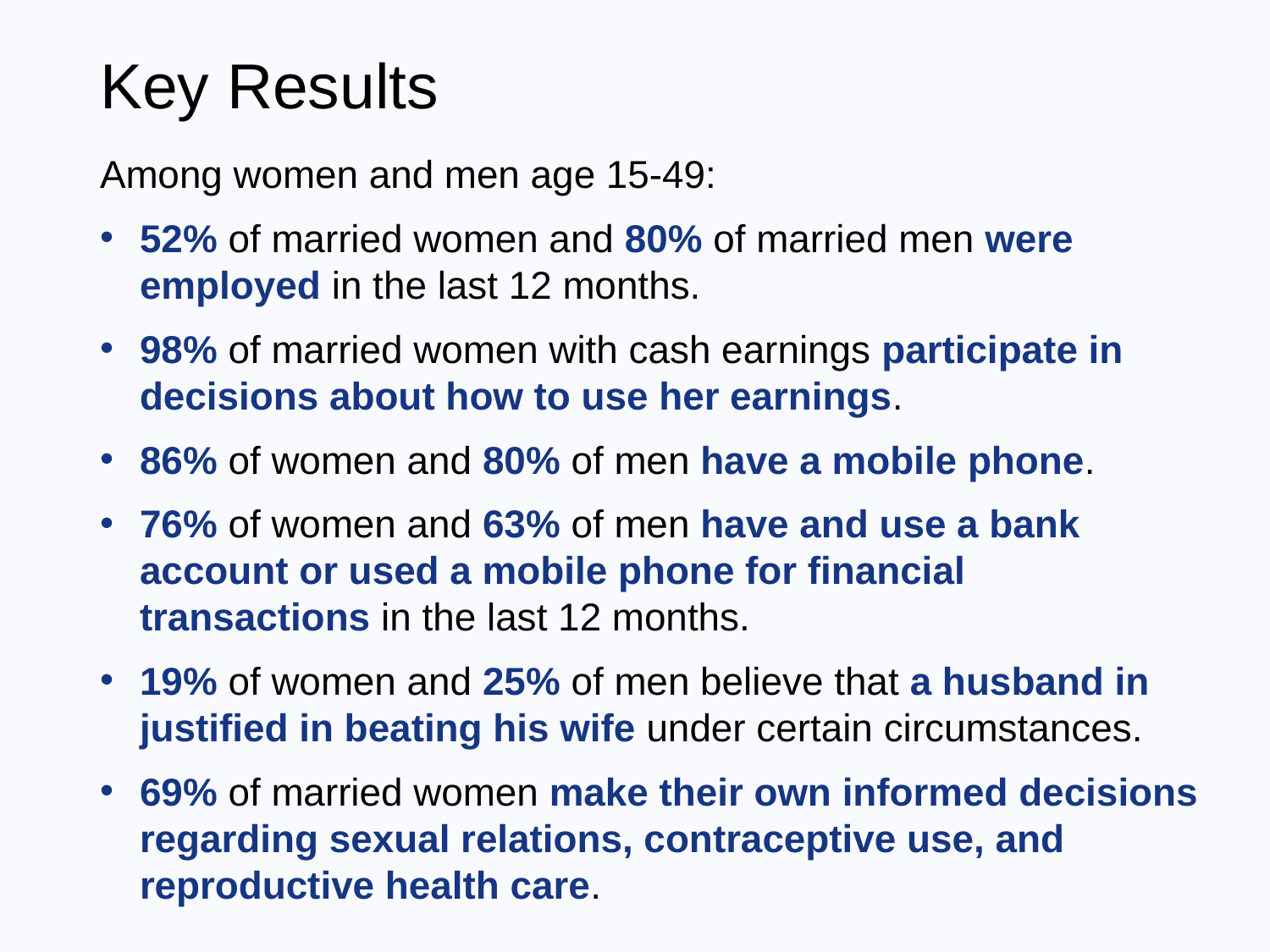

# Key Results
Among women and men age 15-49:
52% of married women and 80% of married men were employed in the last 12 months.
98% of married women with cash earnings participate in decisions about how to use her earnings.
86% of women and 80% of men have a mobile phone.
76% of women and 63% of men have and use a bank account or used a mobile phone for financial transactions in the last 12 months.
19% of women and 25% of men believe that a husband in justified in beating his wife under certain circumstances.
69% of married women make their own informed decisions regarding sexual relations, contraceptive use, and reproductive health care.